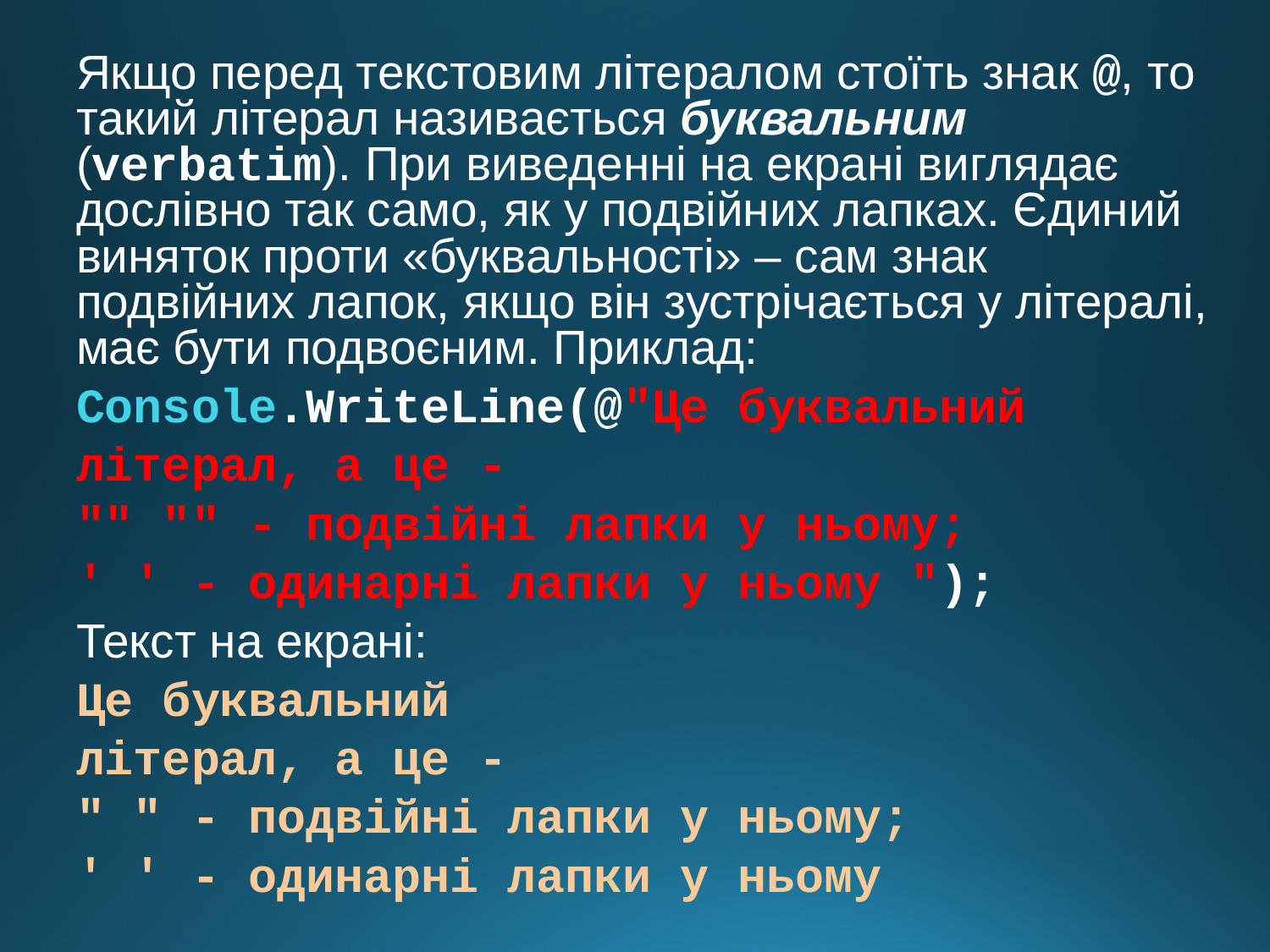

Якщо перед текстовим літералом стоїть знак @, то такий літерал називається буквальним (verbatim). При виведенні на екрані виглядає дослівно так само, як у подвійних лапках. Єдиний виняток проти «буквальності» – сам знак подвійних лапок, якщо він зустрічається у літералі, має бути подвоєним. Приклад:
Console.WriteLine(@"Це буквальний
літерал, а це -
"" "" - подвійні лапки у ньому;
' ' - одинарні лапки у ньому ");
Текст на екрані:
Це буквальний
літерал, а це -
" " - подвійні лапки у ньому;
' ' - одинарні лапки у ньому